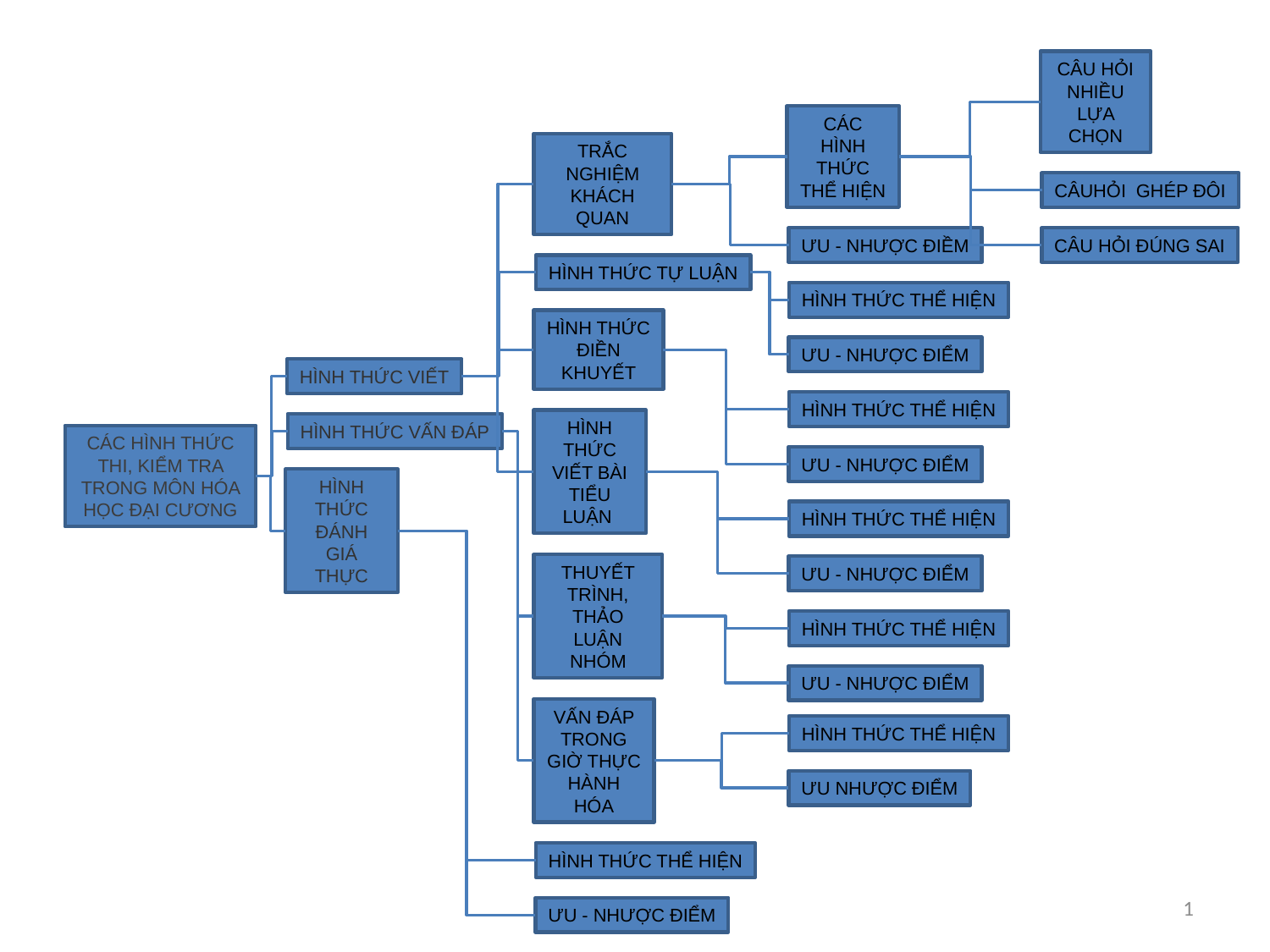

CÂU HỎI NHIỀU LỰA CHỌN
CÁC HÌNH THỨC THỂ HIỆN
TRẮC NGHIỆM KHÁCH QUAN
CÂUHỎI  GHÉP ĐÔI
ƯU - NHƯỢC ĐIỀM
CÂU HỎI ĐÚNG SAI
HÌNH THỨC TỰ LUẬN
HÌNH THỨC THỂ HIỆN
HÌNH THỨC ĐIỀN KHUYẾT
ƯU - NHƯỢC ĐIỂM
HÌNH THỨC VIẾT
HÌNH THỨC THỂ HIỆN
HÌNH THỨC VIẾT BÀI TIỂU LUẬN
HÌNH THỨC VẤN ĐÁP
CÁC HÌNH THỨC THI, KIỂM TRA TRONG MÔN HÓA HỌC ĐẠI CƯƠNG
ƯU - NHƯỢC ĐIỂM
HÌNH THỨC ĐÁNH GIÁ THỰC
HÌNH THỨC THỂ HIỆN
THUYẾT TRÌNH, THẢO LUẬN NHÓM
ƯU - NHƯỢC ĐIỂM
HÌNH THỨC THỂ HIỆN
ƯU - NHƯỢC ĐIỂM
VẤN ĐÁP TRONG GIỜ THỰC HÀNH HÓA
HÌNH THỨC THỂ HIỆN
ƯU NHƯỢC ĐIỂM
HÌNH THỨC THỂ HIỆN
ƯU - NHƯỢC ĐIỂM

1